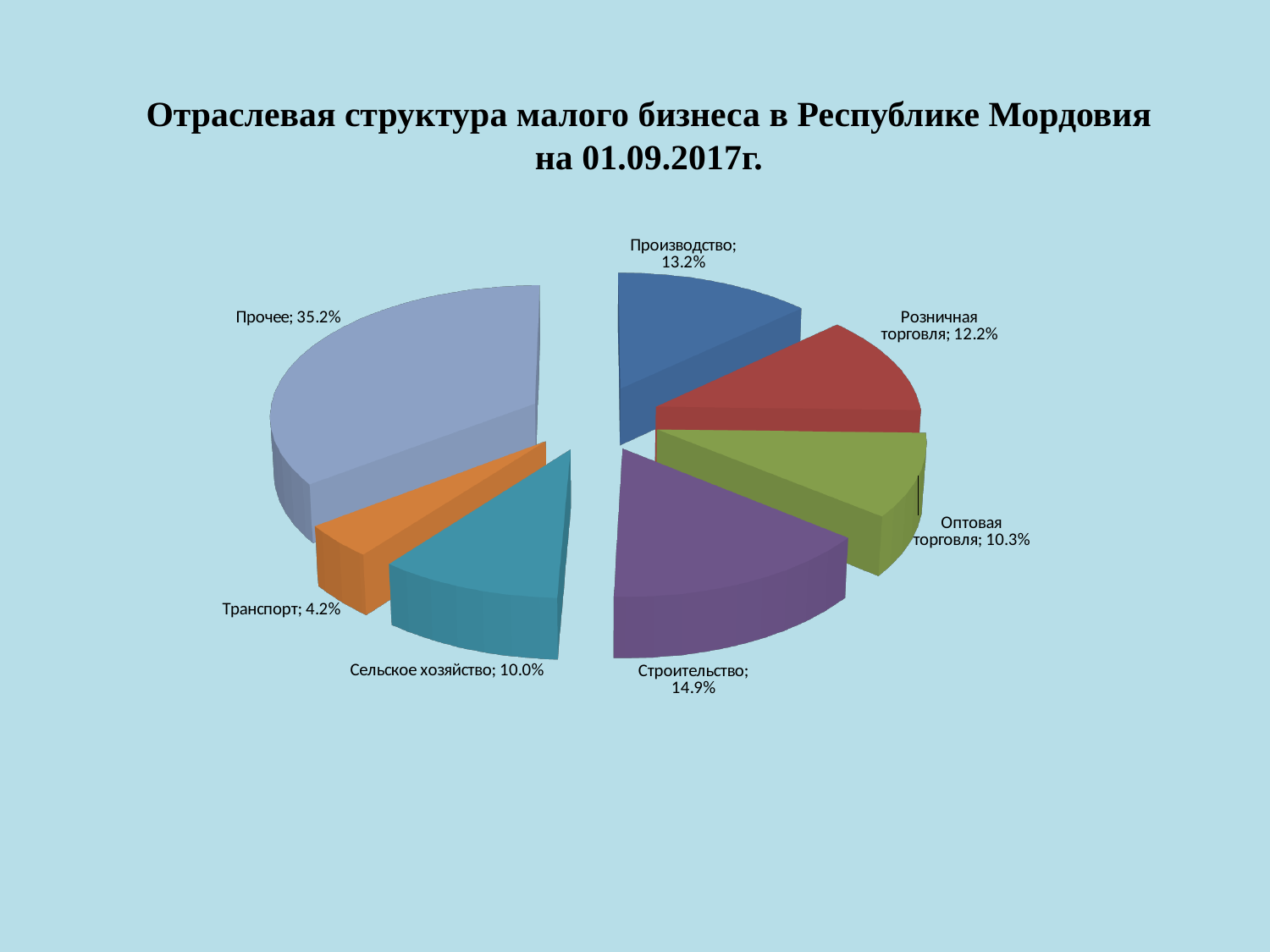

# Отраслевая структура малого бизнеса в Республике Мордовия на 01.09.2017г.

[unsupported chart]